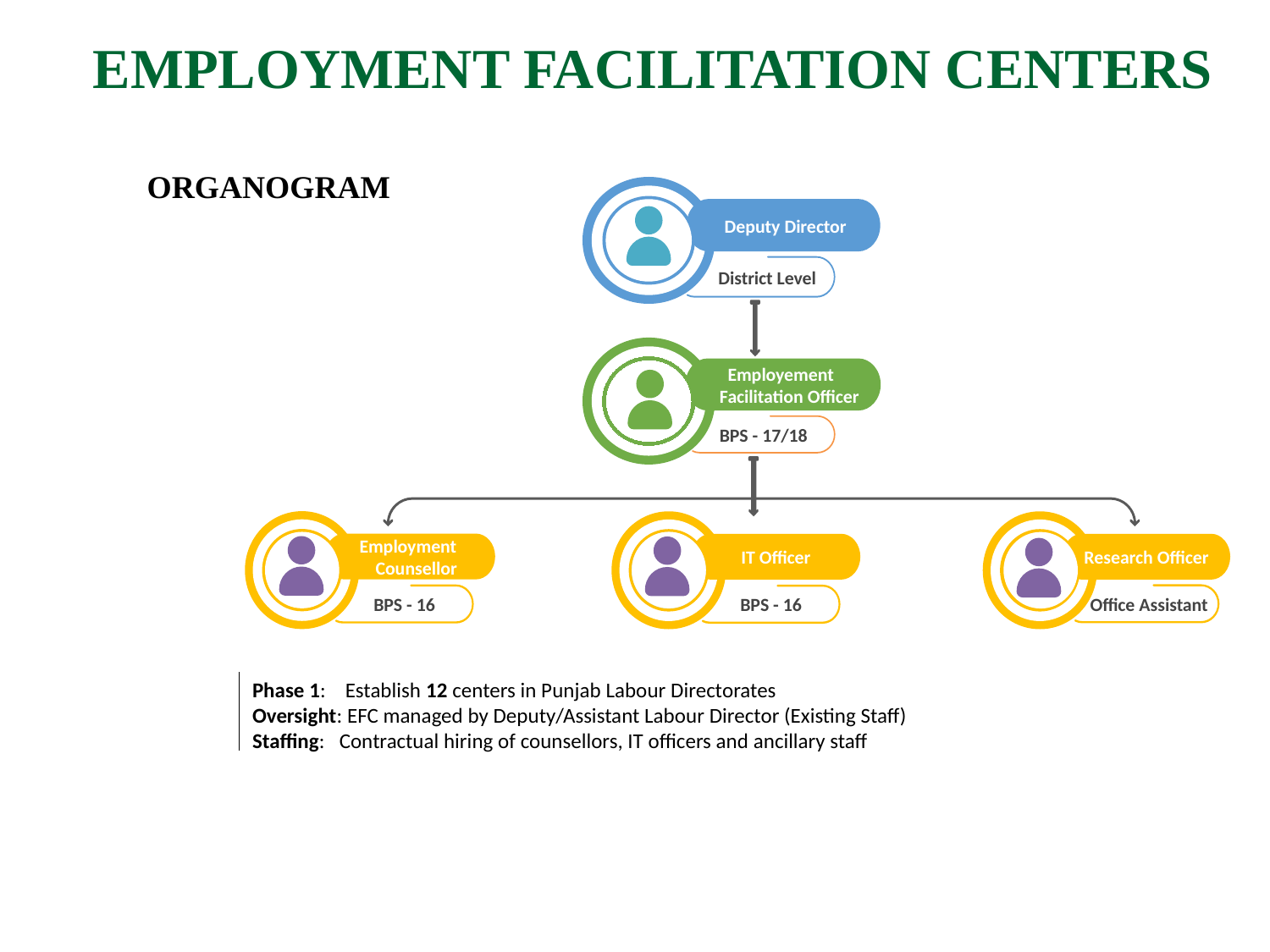

# EMPLOYMENT FACILITATION CENTERS
ORGANOGRAM

 Deputy Director

   District Level

Employement
   Facilitation Officer

BPS - 17/18

Employment
   Counsellor
BPS - 16

IT Officer
BPS - 16

Research Officer

 Office Assistant
Phase 1:    Establish 12 centers in Punjab Labour Directorates
Oversight: EFC managed by Deputy/Assistant Labour Director (Existing Staff)
Staffing:   Contractual hiring of counsellors, IT officers and ancillary staff